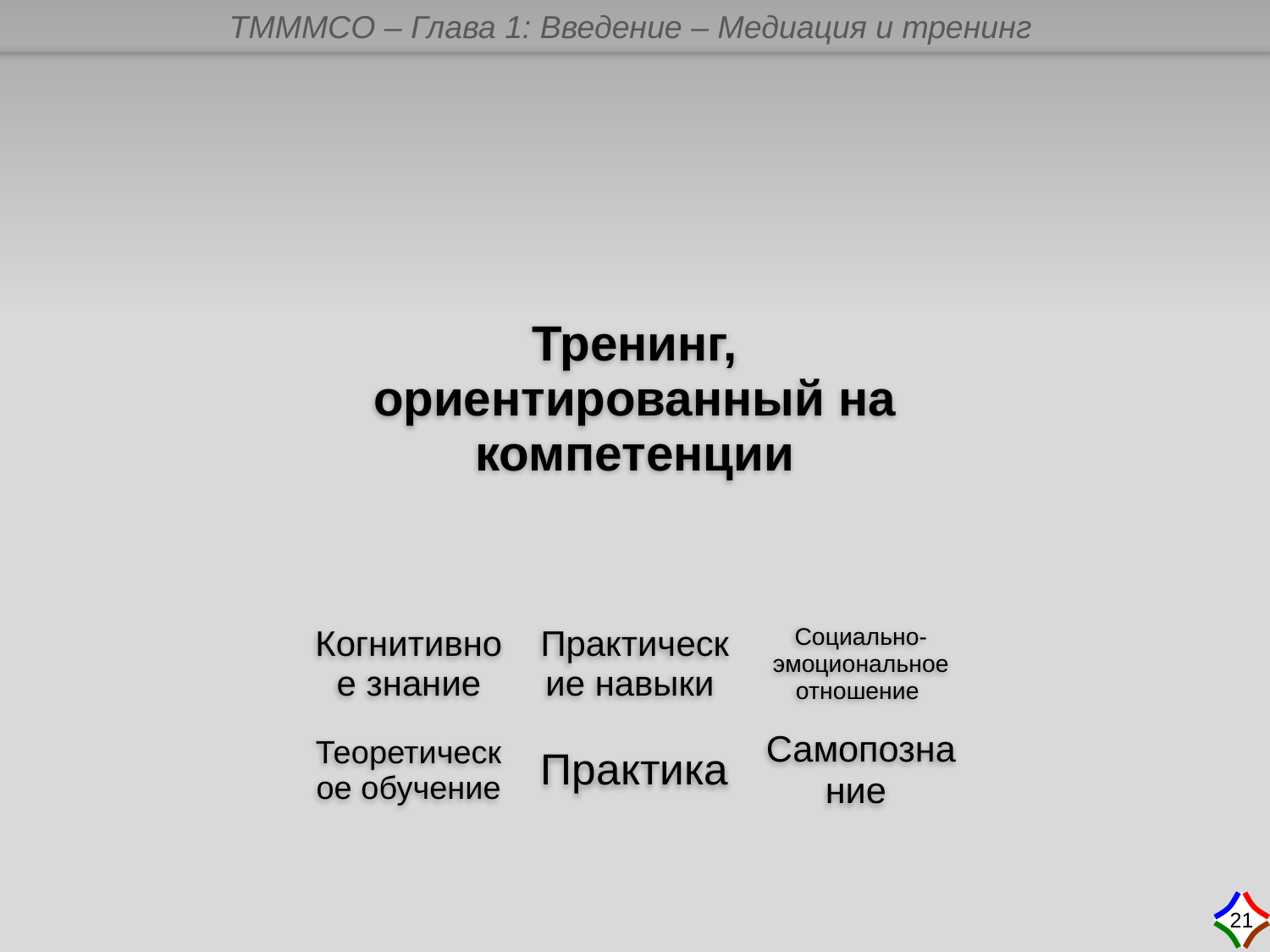

Практические навыки
Социально-эмоциональное отношение
Когнитивное знание
Самопознание
Теоретическое обучение
Практика
Тренинг, ориентированный на компетенции